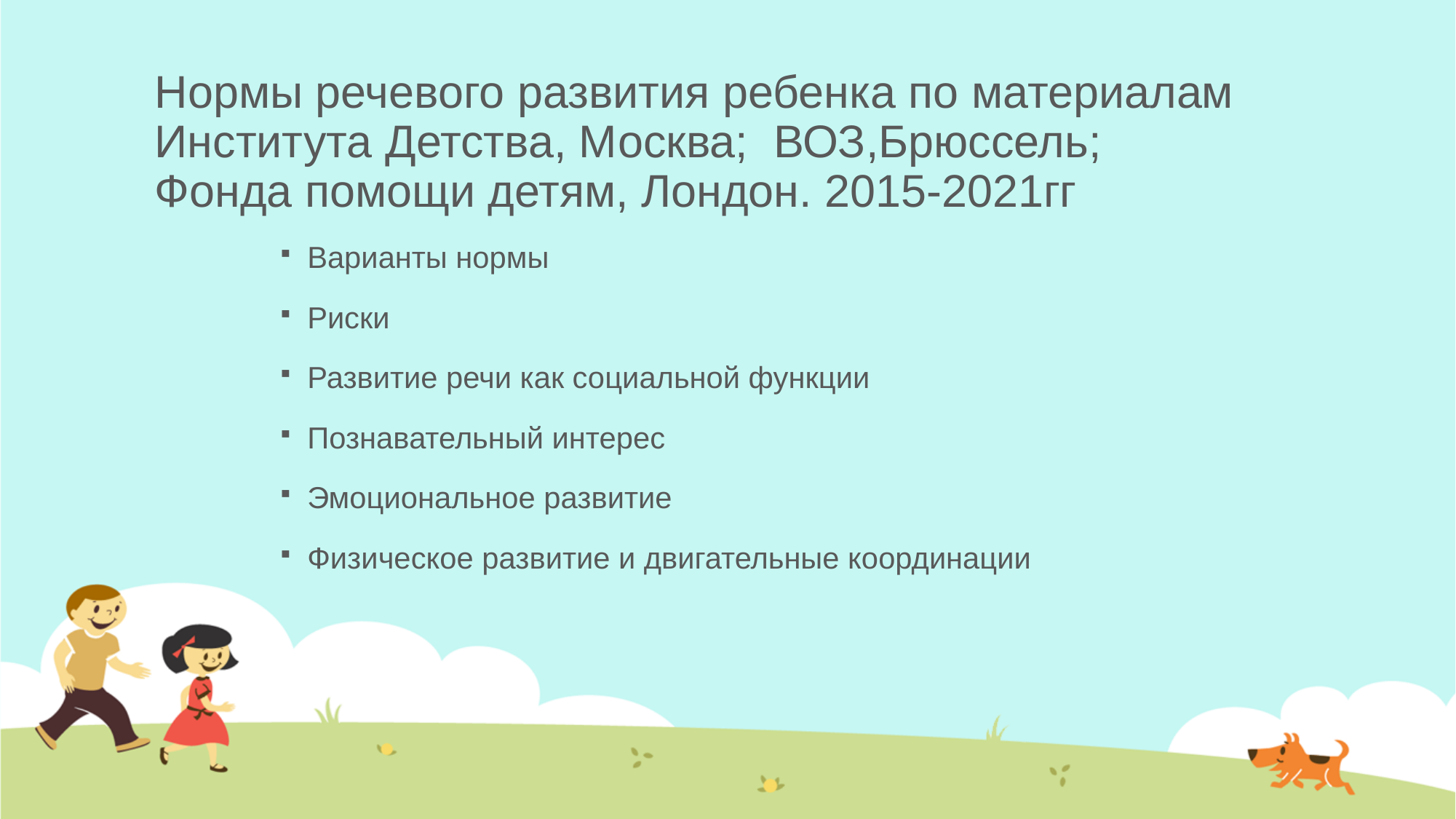

# Нормы речевого развития ребенка по материалам Института Детства, Москва;  ВОЗ,Брюссель;      Фонда помощи детям, Лондон. 2015-2021гг
Варианты нормы
Риски
Развитие речи как социальной функции
Познавательный интерес
Эмоциональное развитие
Физическое развитие и двигательные координации